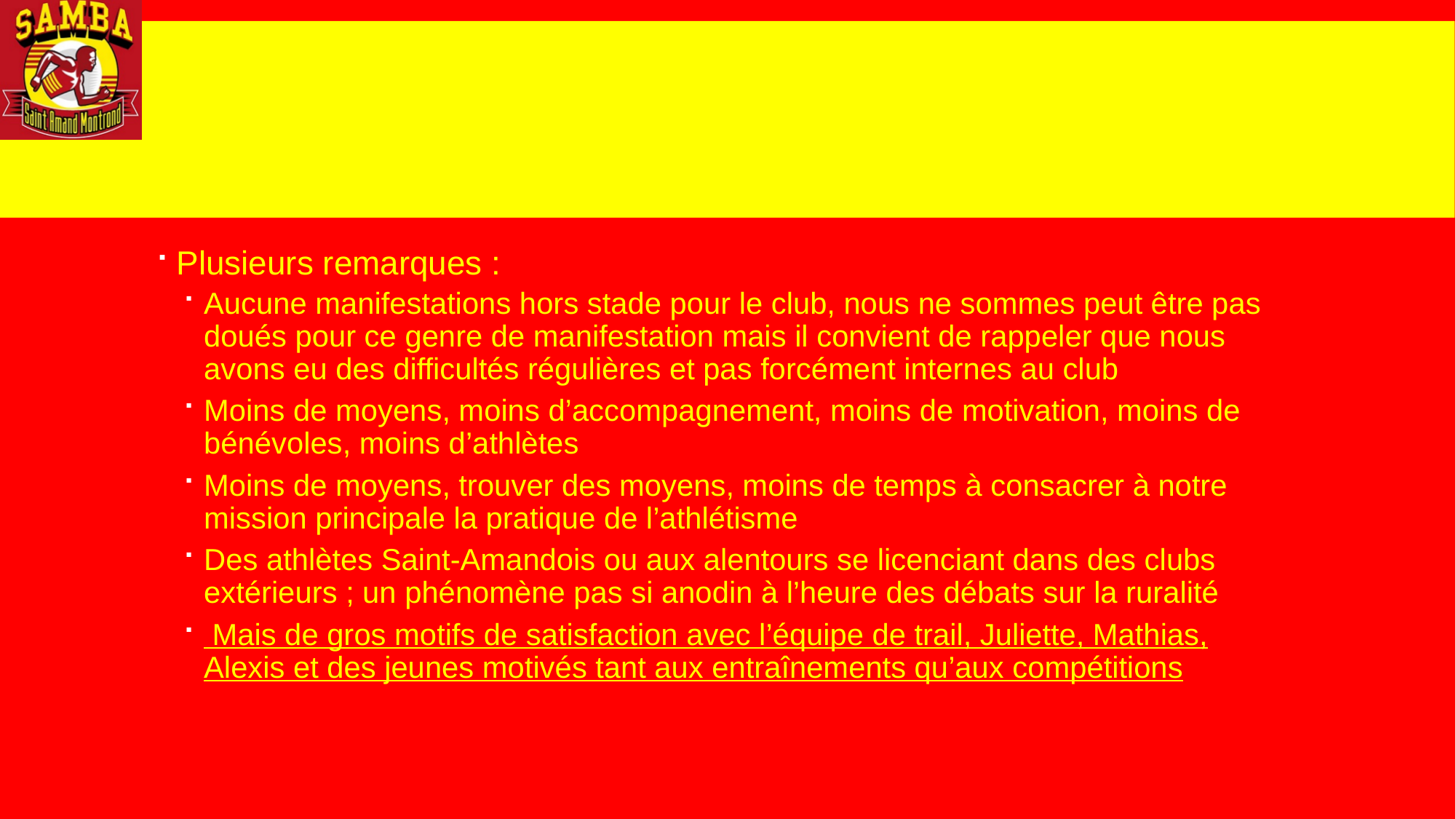

Plusieurs remarques :
Aucune manifestations hors stade pour le club, nous ne sommes peut être pas doués pour ce genre de manifestation mais il convient de rappeler que nous avons eu des difficultés régulières et pas forcément internes au club
Moins de moyens, moins d’accompagnement, moins de motivation, moins de bénévoles, moins d’athlètes
Moins de moyens, trouver des moyens, moins de temps à consacrer à notre mission principale la pratique de l’athlétisme
Des athlètes Saint-Amandois ou aux alentours se licenciant dans des clubs extérieurs ; un phénomène pas si anodin à l’heure des débats sur la ruralité
 Mais de gros motifs de satisfaction avec l’équipe de trail, Juliette, Mathias, Alexis et des jeunes motivés tant aux entraînements qu’aux compétitions